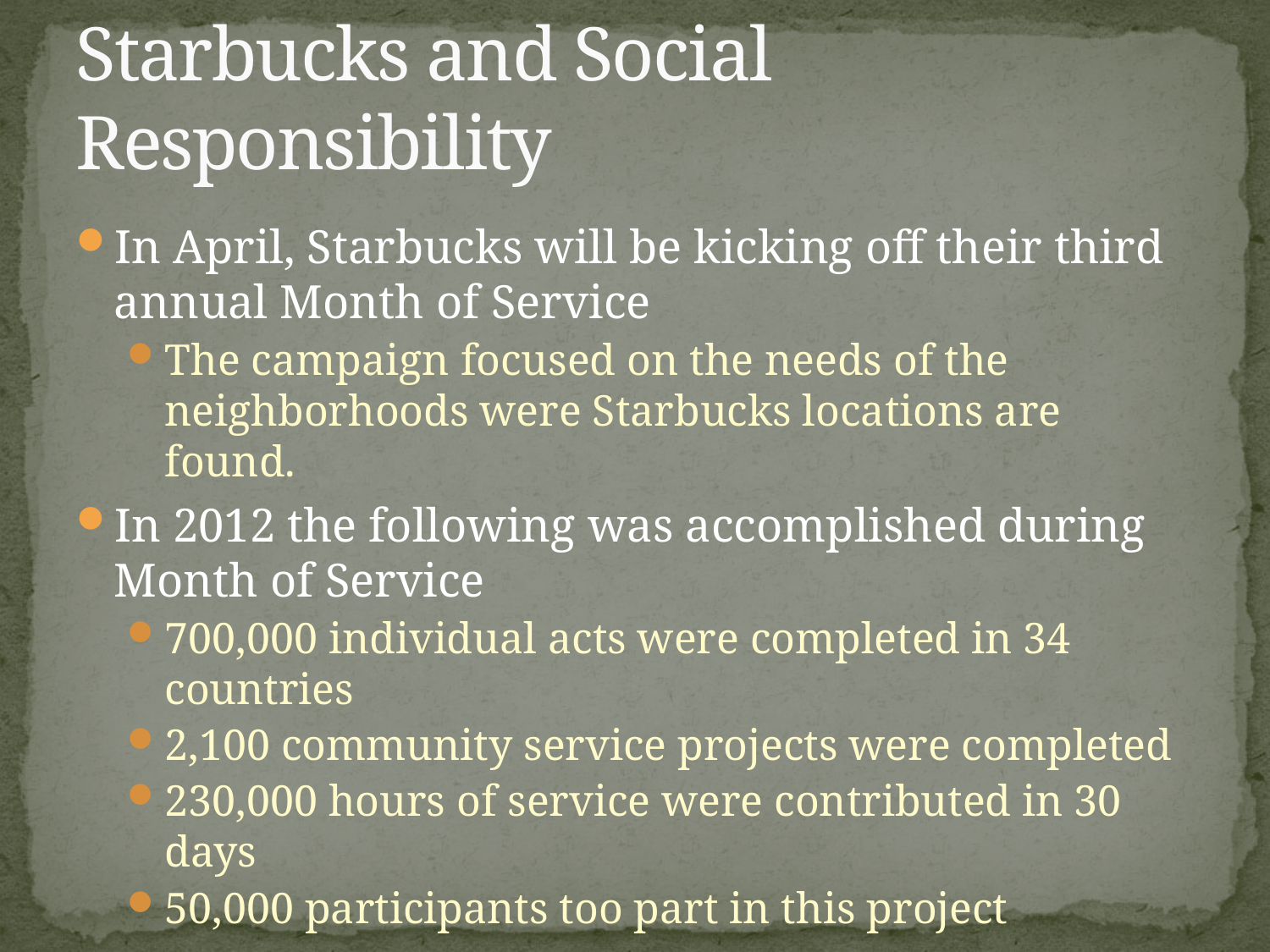

# Starbucks and Social Responsibility
In April, Starbucks will be kicking off their third annual Month of Service
The campaign focused on the needs of the neighborhoods were Starbucks locations are found.
In 2012 the following was accomplished during Month of Service
700,000 individual acts were completed in 34 countries
2,100 community service projects were completed
230,000 hours of service were contributed in 30 days
50,000 participants too part in this project